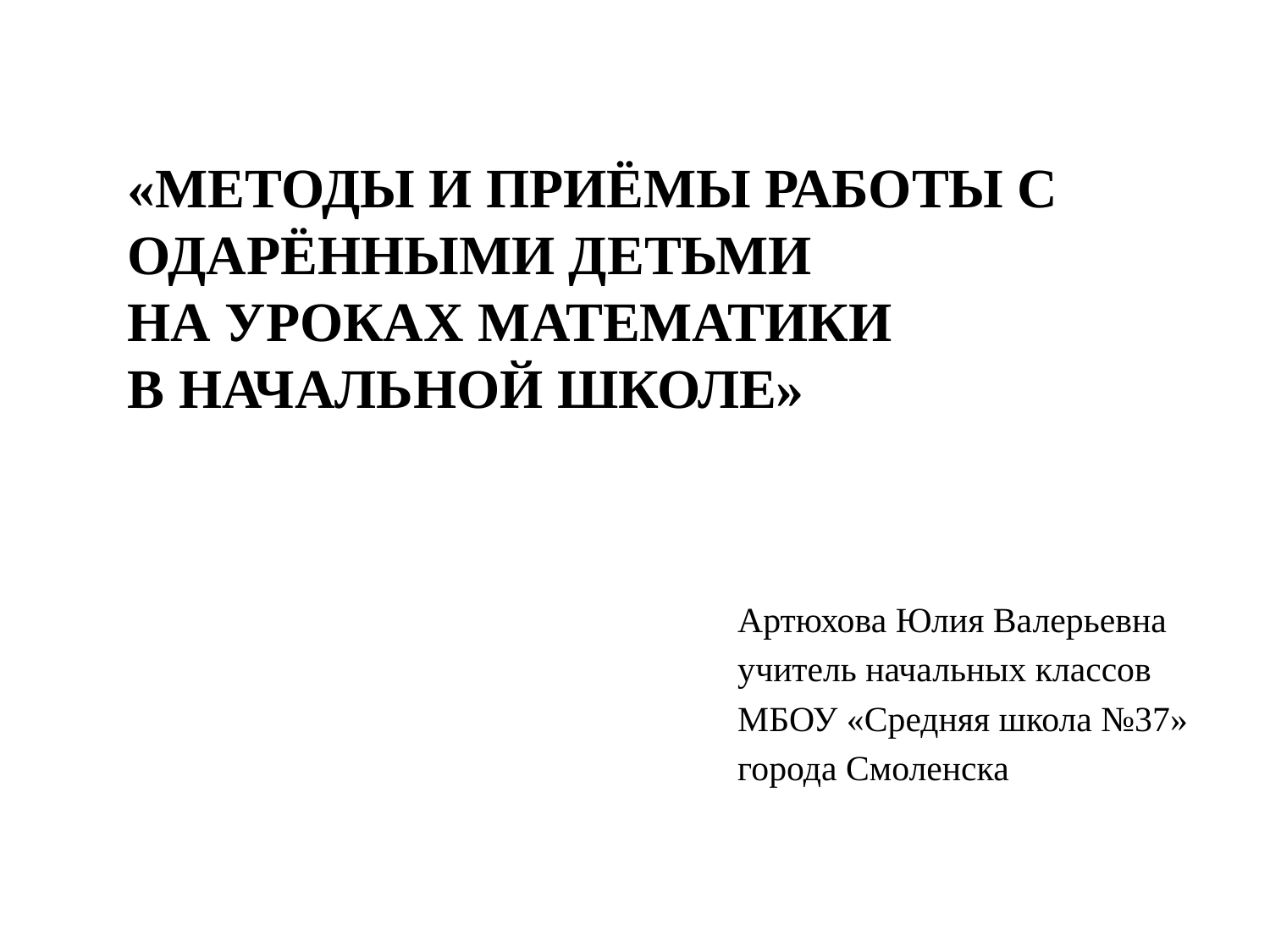

# «Методы и приёмы работы с одарёнными детьми на уроках математики в начальной школе»
Артюхова Юлия Валерьевна
учитель начальных классов
МБОУ «Средняя школа №37»
города Смоленска